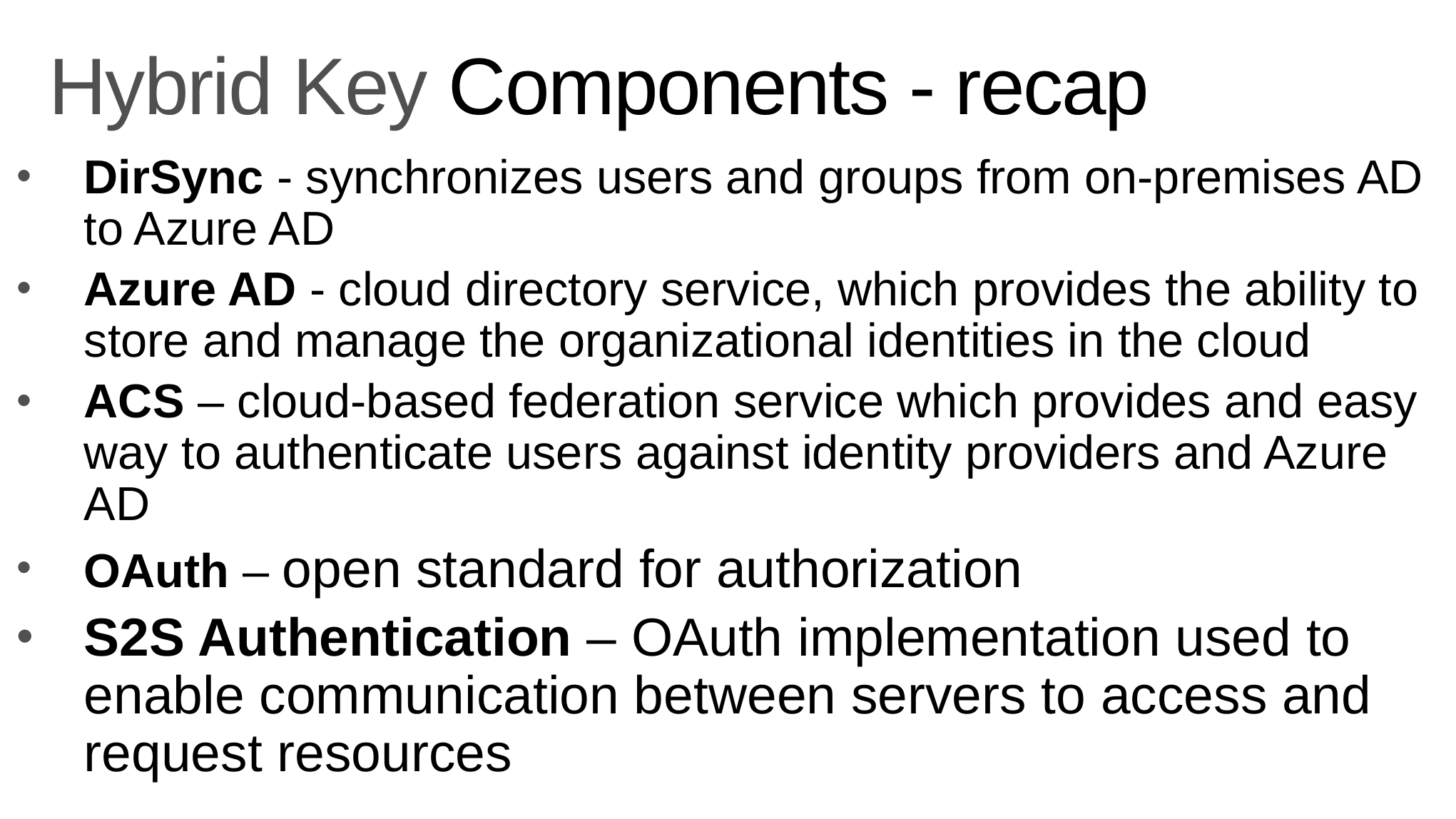

# Hybrid Key Components - recap
DirSync - synchronizes users and groups from on-premises AD to Azure AD
Azure AD - cloud directory service, which provides the ability to store and manage the organizational identities in the cloud
ACS – cloud-based federation service which provides and easy way to authenticate users against identity providers and Azure AD
OAuth – open standard for authorization
S2S Authentication – OAuth implementation used to enable communication between servers to access and request resources